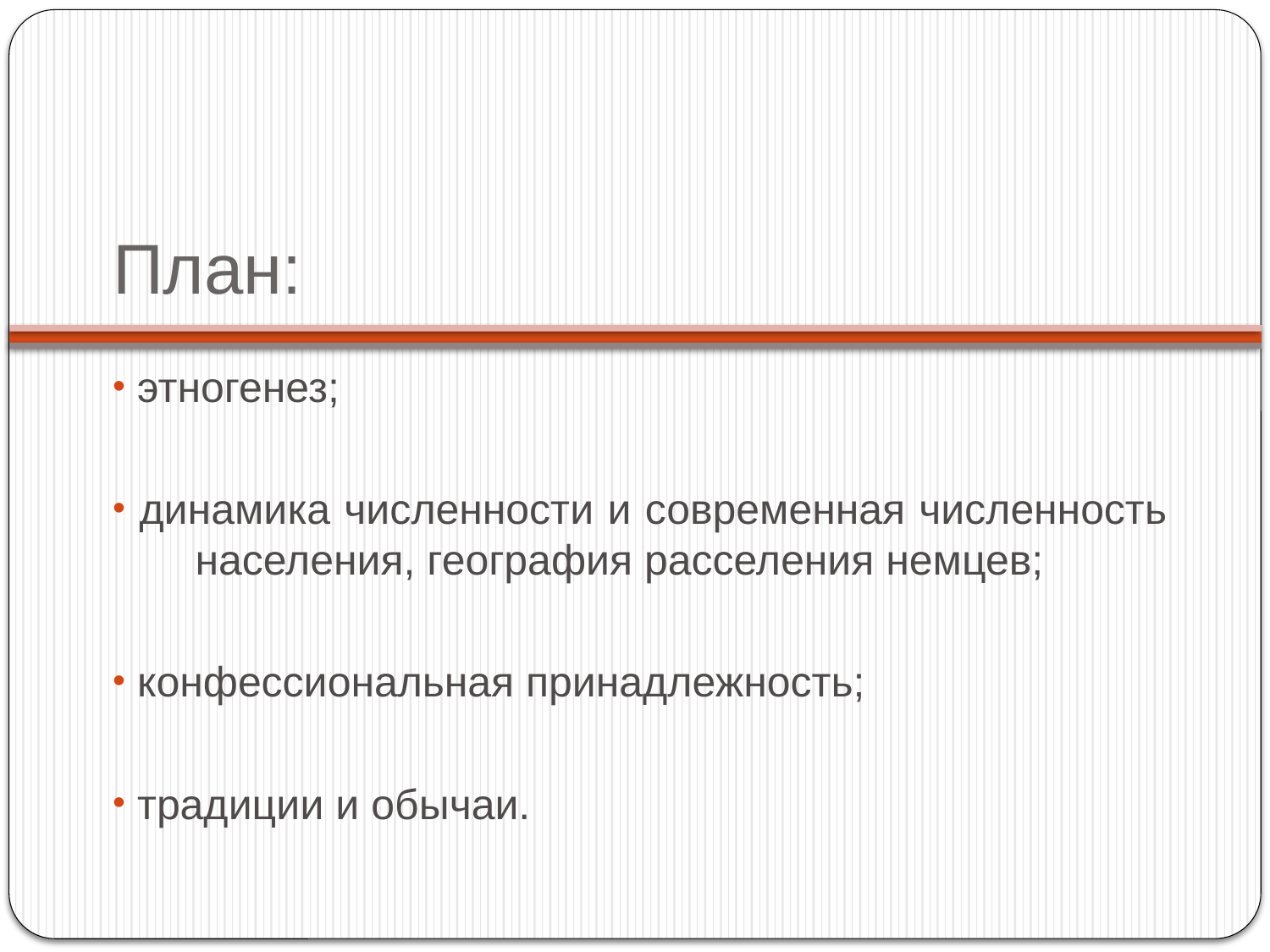

# План:
 этногенез;

 динамика численности и современная численность        населения, география расселения немцев;

 конфессиональная принадлежность;

 традиции и обычаи.